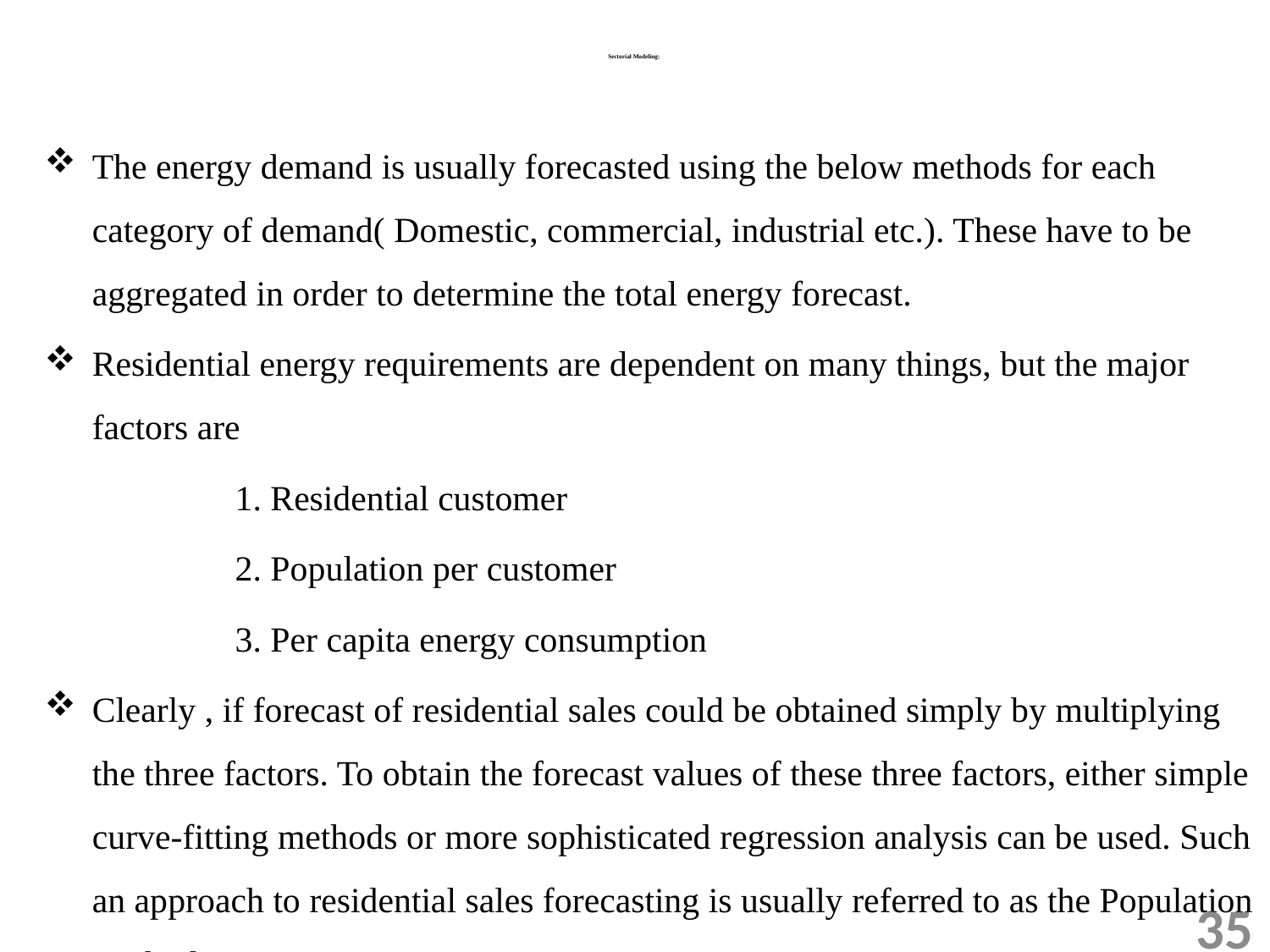

# Sectorial Modeling:
The energy demand is usually forecasted using the below methods for each category of demand( Domestic, commercial, industrial etc.). These have to be aggregated in order to determine the total energy forecast.
Residential energy requirements are dependent on many things, but the major factors are
1. Residential customer
2. Population per customer
3. Per capita energy consumption
Clearly , if forecast of residential sales could be obtained simply by multiplying the three factors. To obtain the forecast values of these three factors, either simple curve-fitting methods or more sophisticated regression analysis can be used. Such an approach to residential sales forecasting is usually referred to as the Population method.
35